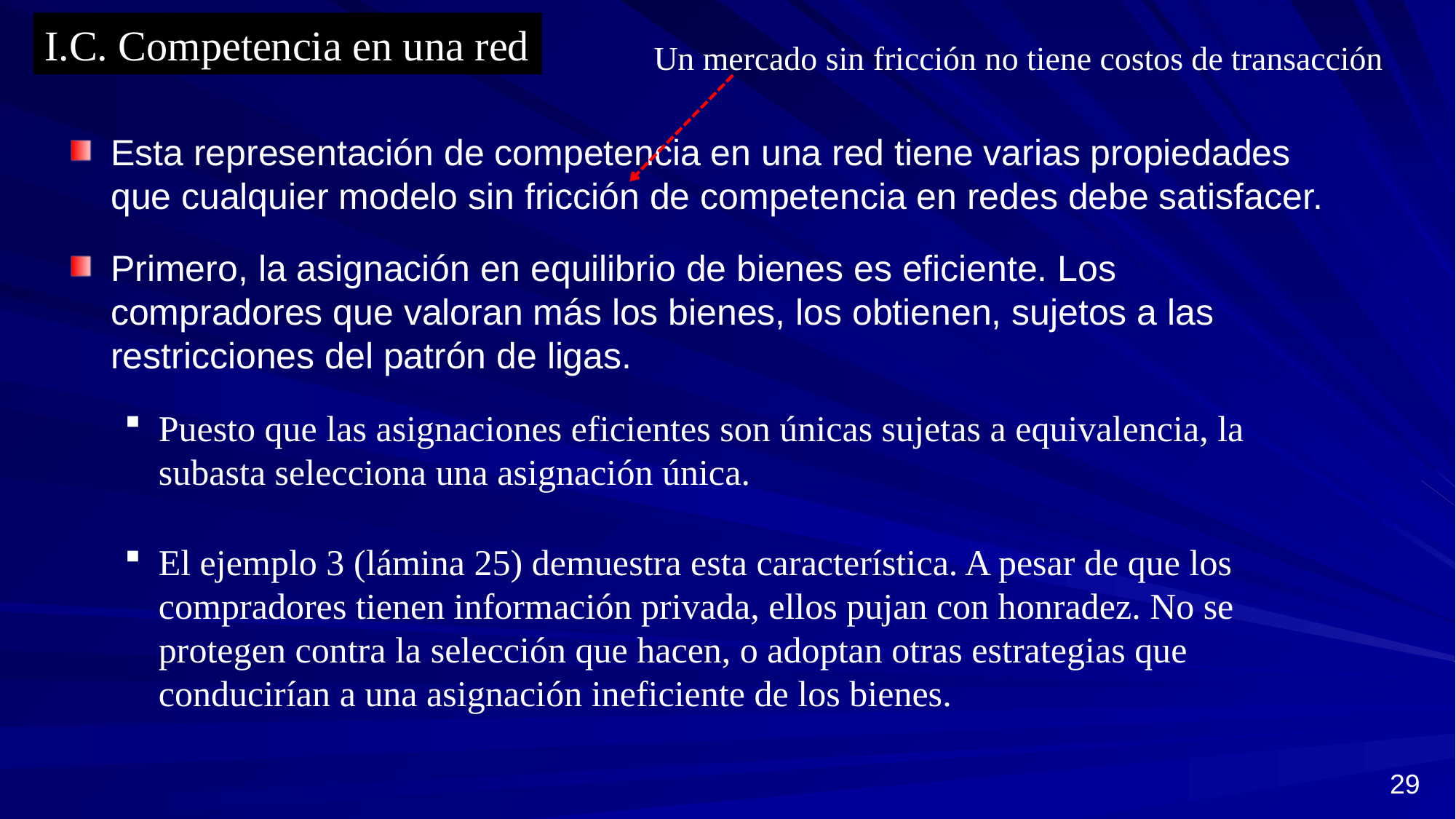

I.C. Competencia en una red
Un mercado sin fricción no tiene costos de transacción
Esta representación de competencia en una red tiene varias propiedades que cualquier modelo sin fricción de competencia en redes debe satisfacer.

Primero, la asignación en equilibrio de bienes es eficiente. Los compradores que valoran más los bienes, los obtienen, sujetos a las restricciones del patrón de ligas.

Puesto que las asignaciones eficientes son únicas sujetas a equivalencia, la subasta selecciona una asignación única.

El ejemplo 3 (lámina 25) demuestra esta característica. A pesar de que los compradores tienen información privada, ellos pujan con honradez. No se protegen contra la selección que hacen, o adoptan otras estrategias que conducirían a una asignación ineficiente de los bienes.

29